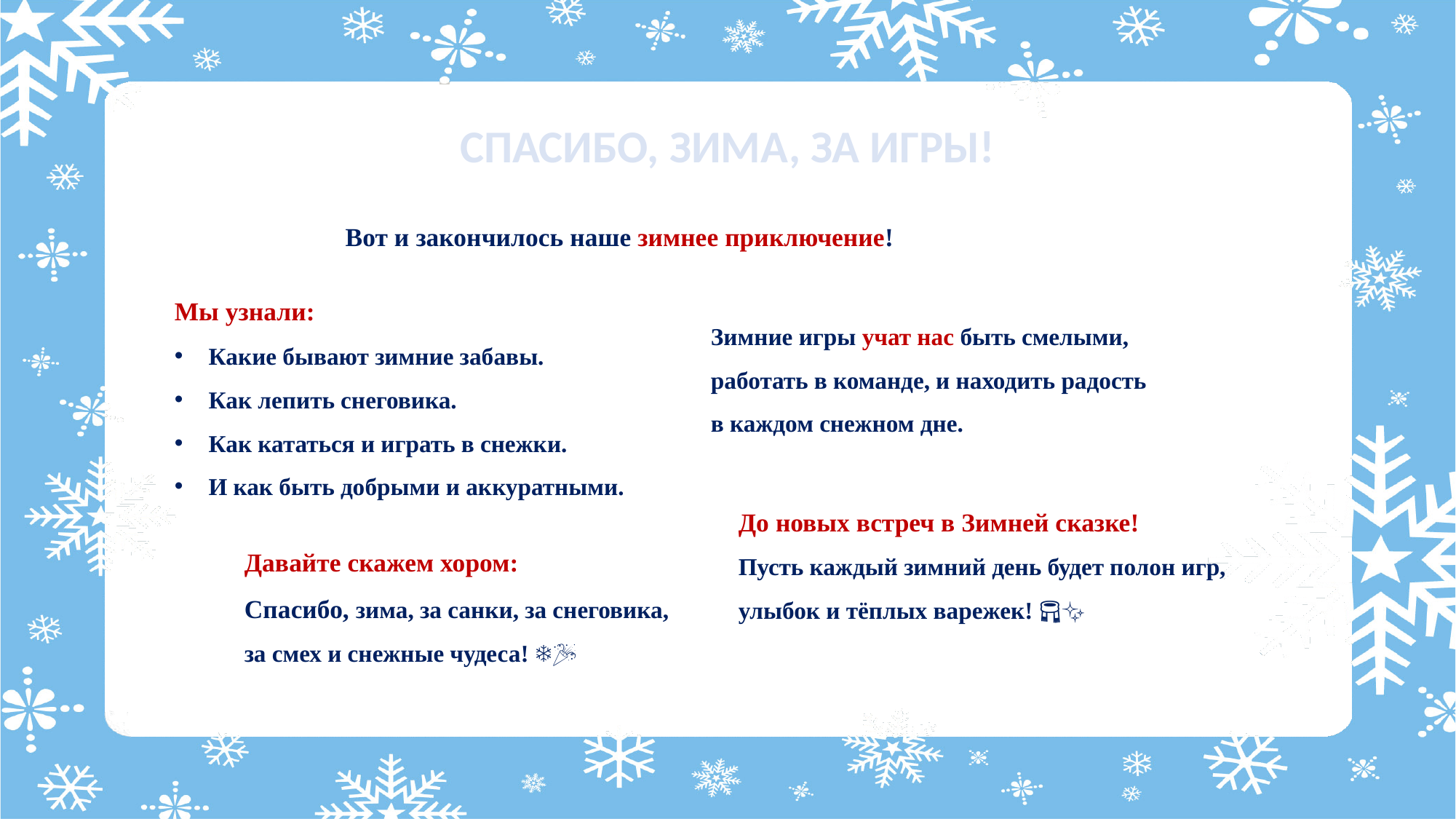

СПАСИБО, ЗИМА, ЗА ИГРЫ!
      Вот и закончилось наше зимнее приключение!
Мы узнали:
Какие бывают зимние забавы.
Как лепить снеговика.
Как кататься и играть в снежки.
И как быть добрыми и аккуратными.
Зимние игры учат нас быть смелыми,
работать в команде, и находить радость
в каждом снежном дне.
До новых встреч в Зимней сказке!
Пусть каждый зимний день будет полон игр, улыбок и тёплых варежек! 🧣✨
Давайте скажем хором:
Спасибо, зима, за санки, за снеговика, за смех и снежные чудеса! ❄️🎉